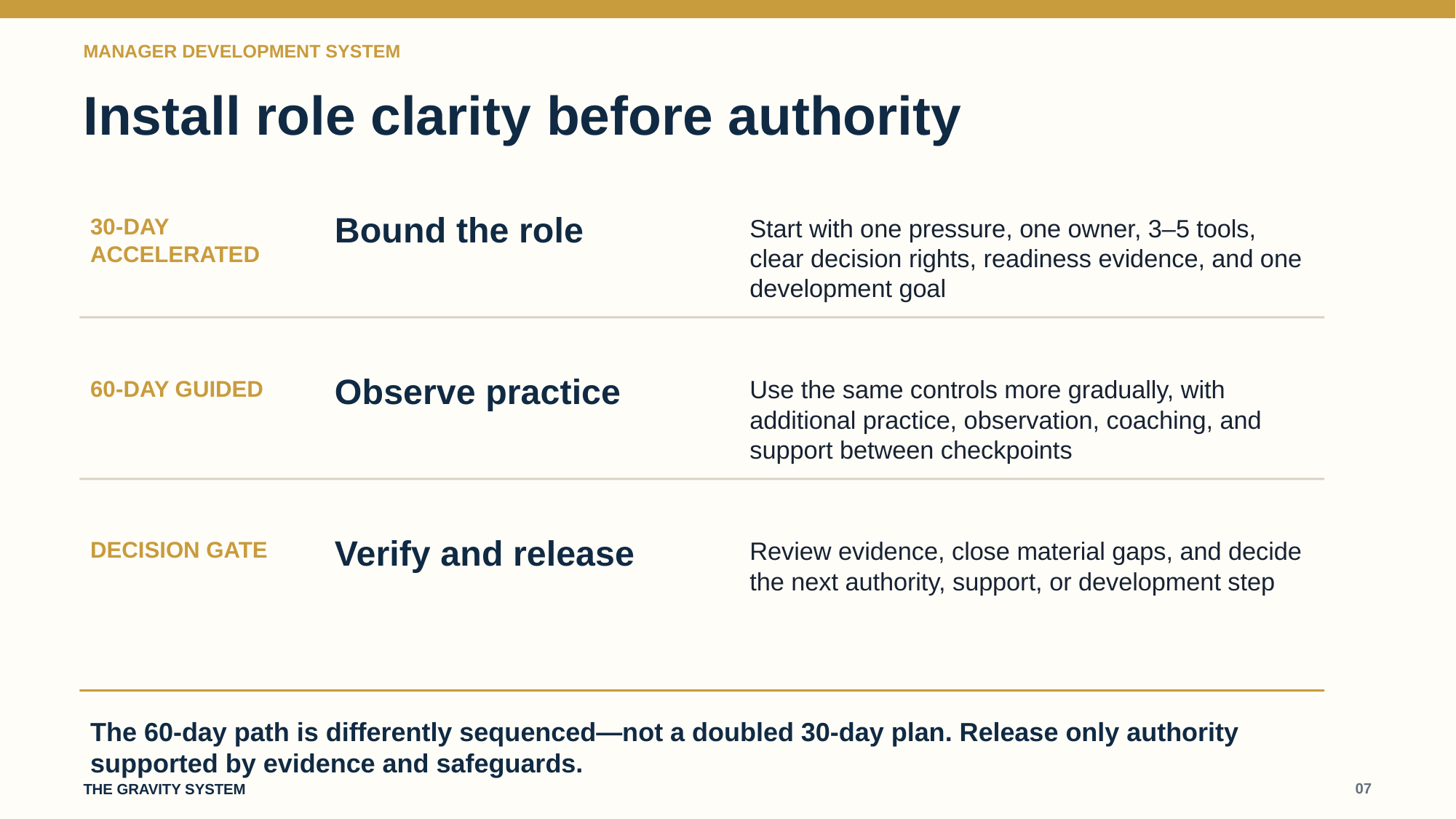

MANAGER DEVELOPMENT SYSTEM
Install role clarity before authority
Bound the role
30-DAY ACCELERATED
Start with one pressure, one owner, 3–5 tools, clear decision rights, readiness evidence, and one development goal

Observe practice
60-DAY GUIDED
Use the same controls more gradually, with additional practice, observation, coaching, and support between checkpoints

Verify and release
DECISION GATE
Review evidence, close material gaps, and decide the next authority, support, or development step

The 60-day path is differently sequenced—not a doubled 30-day plan. Release only authority supported by evidence and safeguards.
07
THE GRAVITY SYSTEM